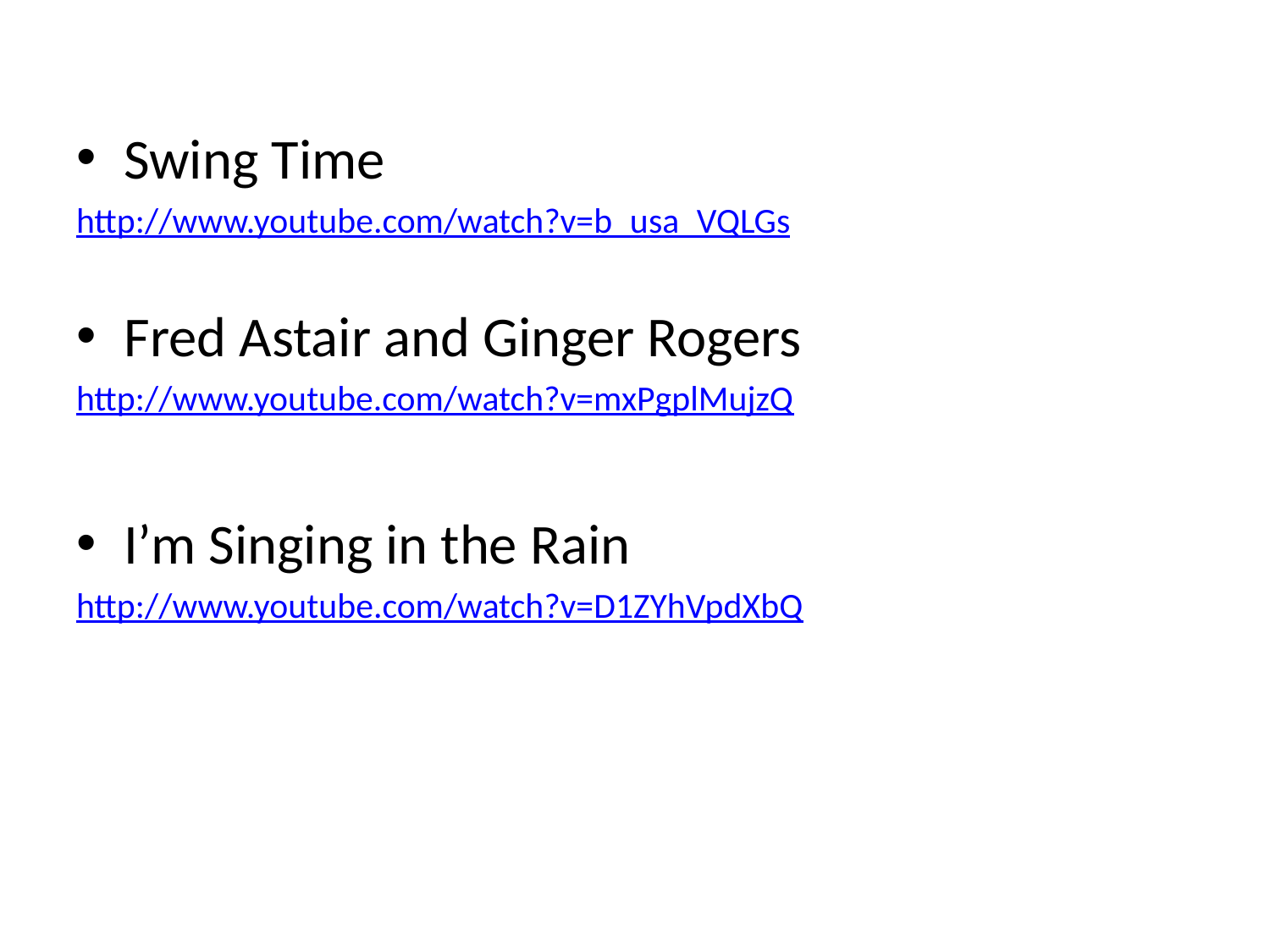

Swing Time
http://www.youtube.com/watch?v=b_usa_VQLGs

Fred Astair and Ginger Rogers
http://www.youtube.com/watch?v=mxPgplMujzQ

I’m Singing in the Rain
http://www.youtube.com/watch?v=D1ZYhVpdXbQ